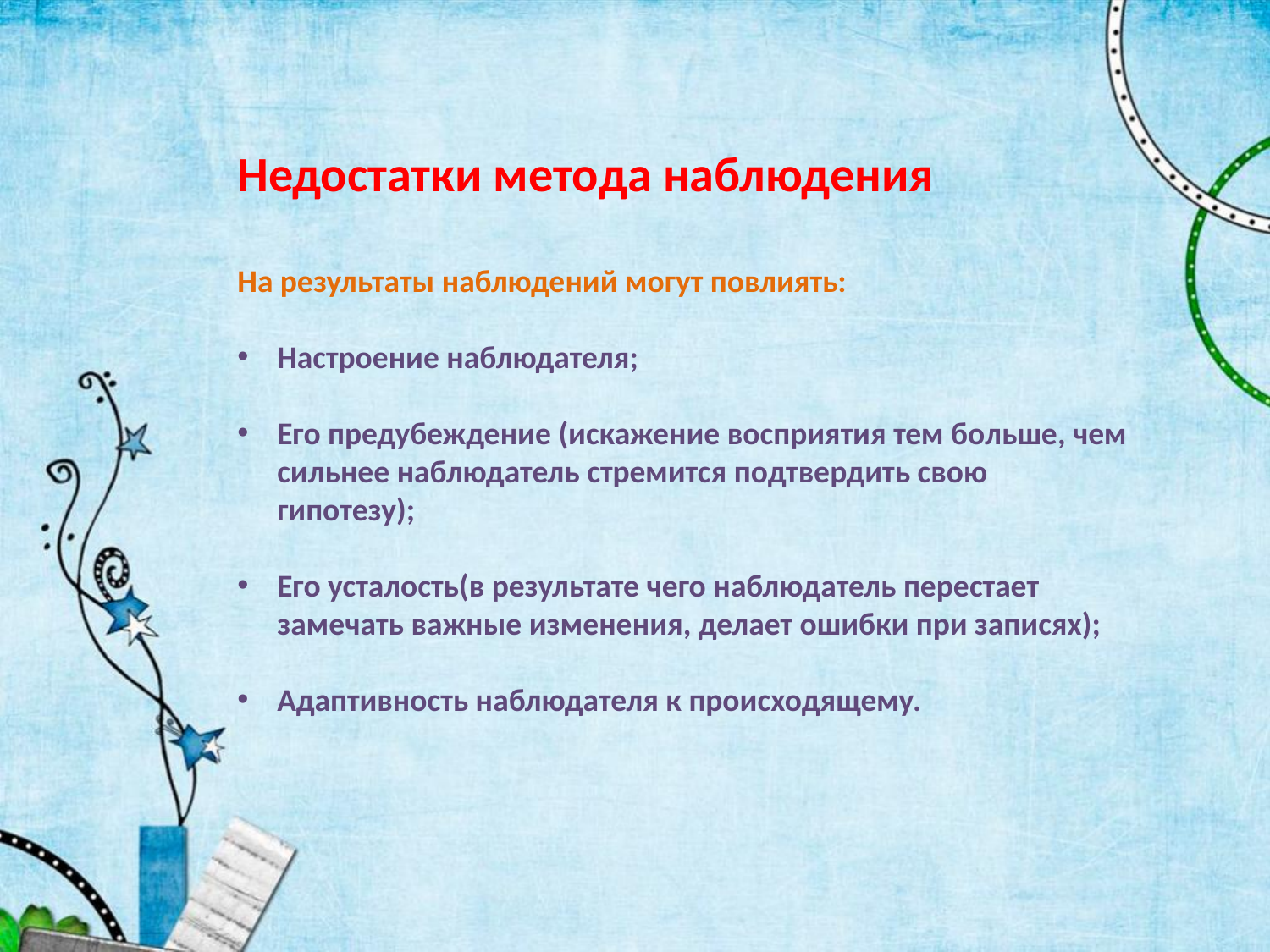

Недостатки метода наблюдения

На результаты наблюдений могут повлиять:

Настроение наблюдателя;

Его предубеждение (искажение восприятия тем больше, чем сильнее наблюдатель стремится подтвердить свою гипотезу);

Его усталость(в результате чего наблюдатель перестает замечать важные изменения, делает ошибки при записях);

Адаптивность наблюдателя к происходящему.